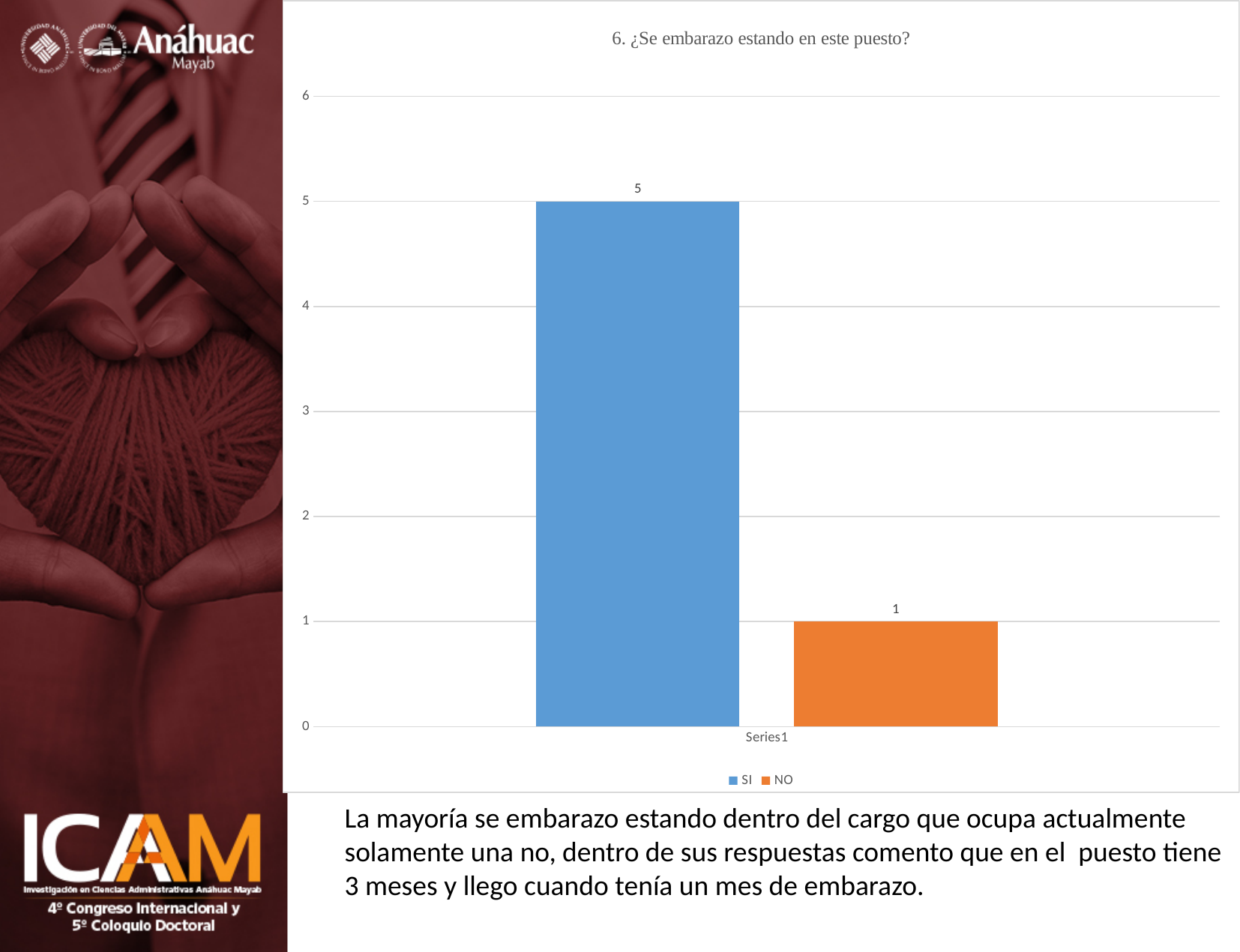

### Chart: 6. ¿Se embarazo estando en este puesto?

| Category | SI | NO |
|---|---|---|
|  | 5.0 | 1.0 |
La mayoría se embarazo estando dentro del cargo que ocupa actualmente solamente una no, dentro de sus respuestas comento que en el  puesto tiene 3 meses y llego cuando tenía un mes de embarazo.